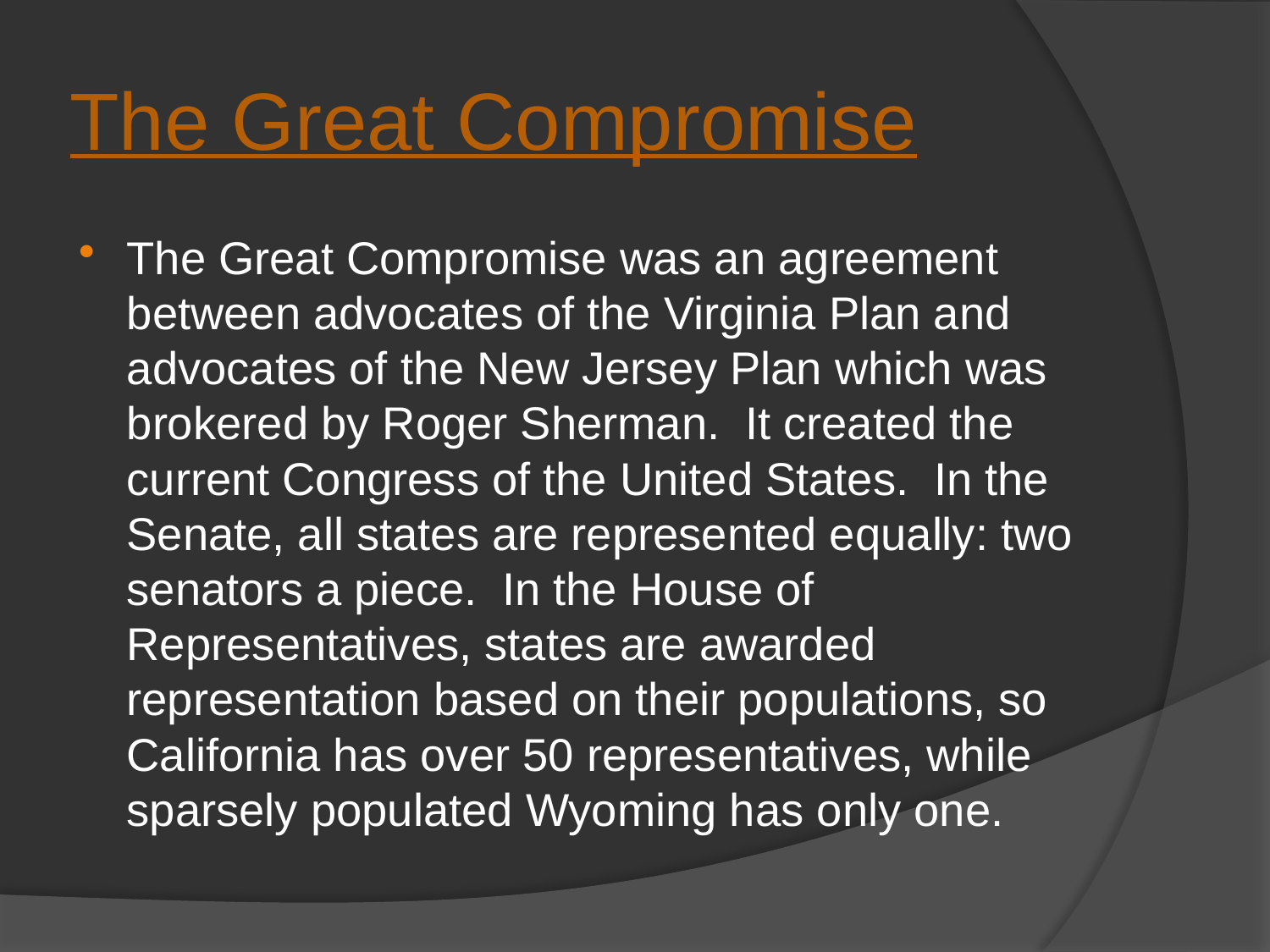

# The Great Compromise
The Great Compromise was an agreement between advocates of the Virginia Plan and advocates of the New Jersey Plan which was brokered by Roger Sherman.  It created the current Congress of the United States.  In the Senate, all states are represented equally: two senators a piece.  In the House of Representatives, states are awarded representation based on their populations, so California has over 50 representatives, while sparsely populated Wyoming has only one.